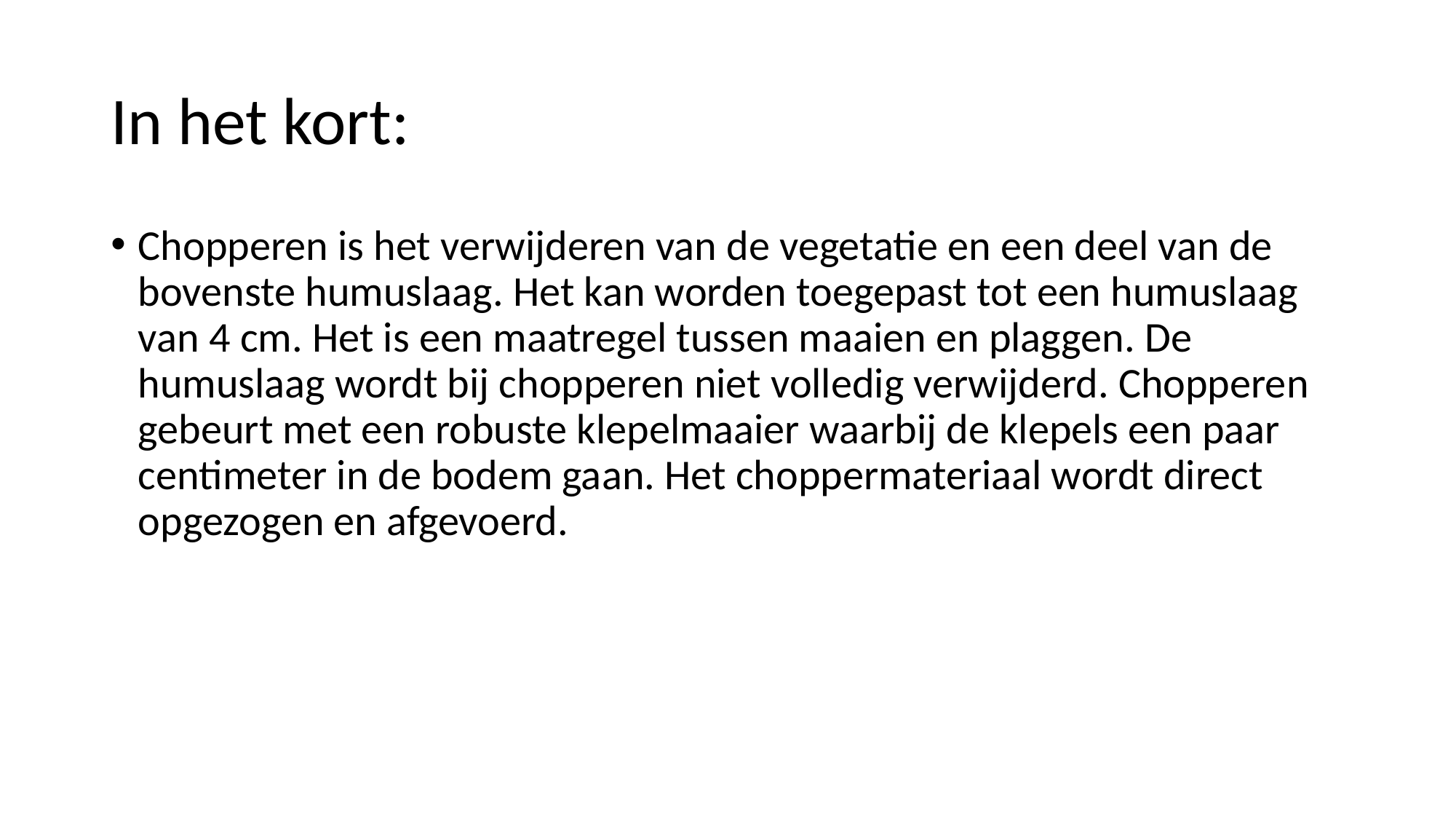

# In het kort:
Chopperen is het verwijderen van de vegetatie en een deel van de bovenste humuslaag. Het kan worden toegepast tot een humuslaag van 4 cm. Het is een maatregel tussen maaien en plaggen. De humuslaag wordt bij chopperen niet volledig verwijderd. Chopperen gebeurt met een robuste klepelmaaier waarbij de klepels een paar centimeter in de bodem gaan. Het choppermateriaal wordt direct opgezogen en afgevoerd.